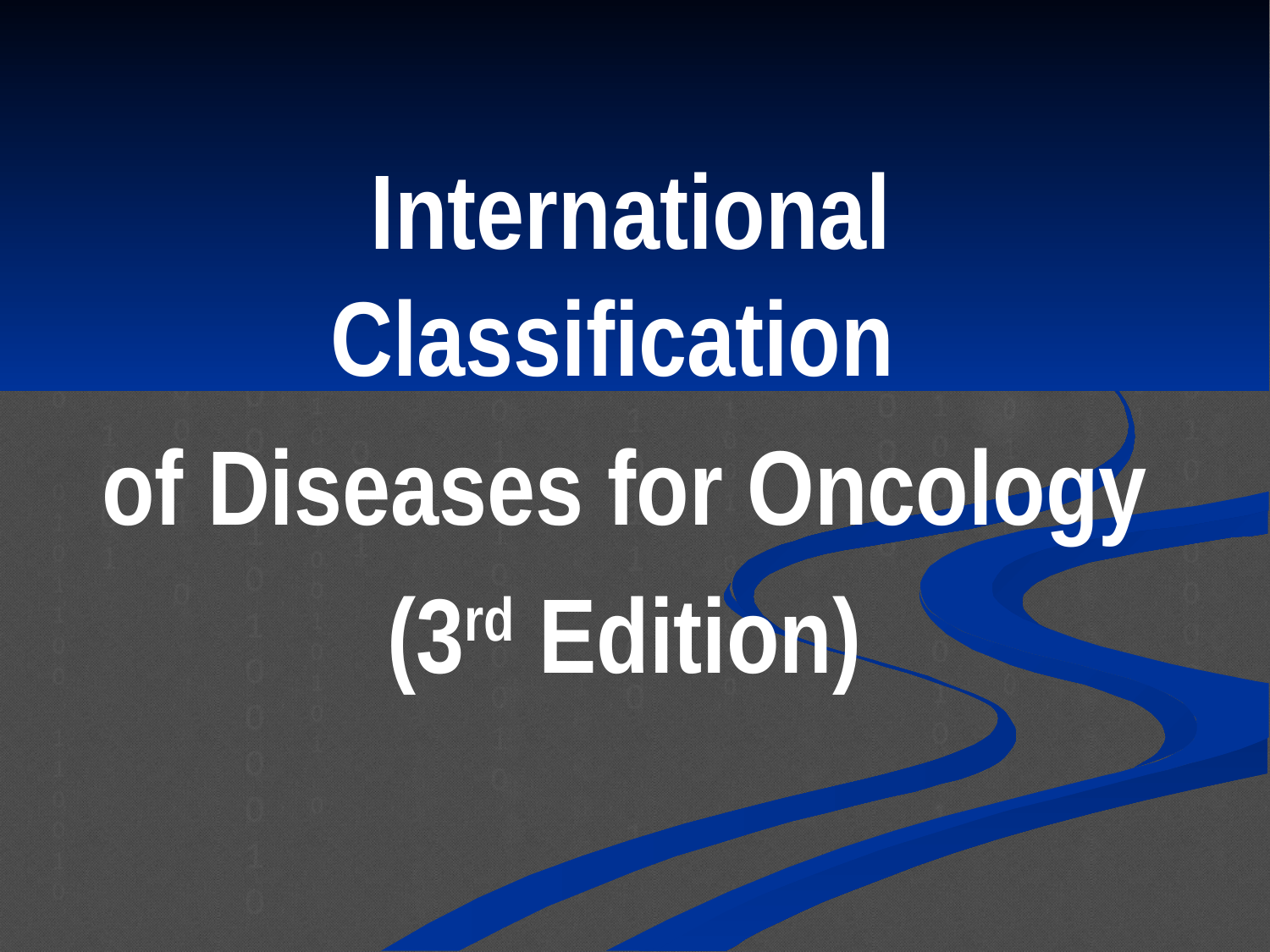

International Classification
of Diseases for Oncology
(3rd Edition)